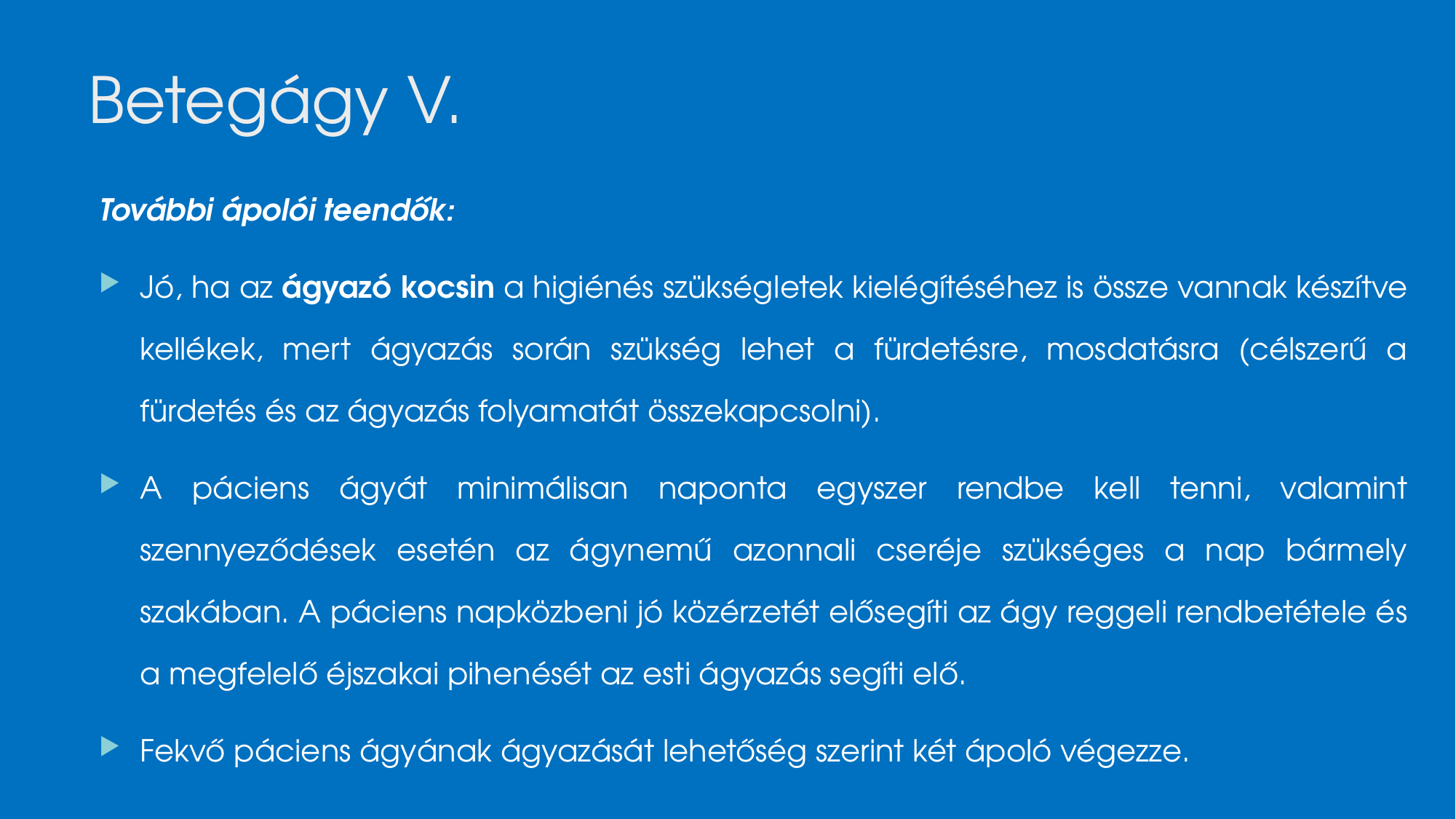

# Betegágy V.
További ápolói teendők:
Jó, ha az ágyazó kocsin a higiénés szükségletek kielégítéséhez is össze vannak készítve kellékek, mert ágyazás során szükség lehet a fürdetésre, mosdatásra (célszerű a fürdetés és az ágyazás folyamatát összekapcsolni).
A páciens ágyát minimálisan naponta egyszer rendbe kell tenni, valamint szennyeződések esetén az ágynemű azonnali cseréje szükséges a nap bármely szakában. A páciens napközbeni jó közérzetét elősegíti az ágy reggeli rendbetétele és a megfelelő éjszakai pihenését az esti ágyazás segíti elő.
Fekvő páciens ágyának ágyazását lehetőség szerint két ápoló végezze.